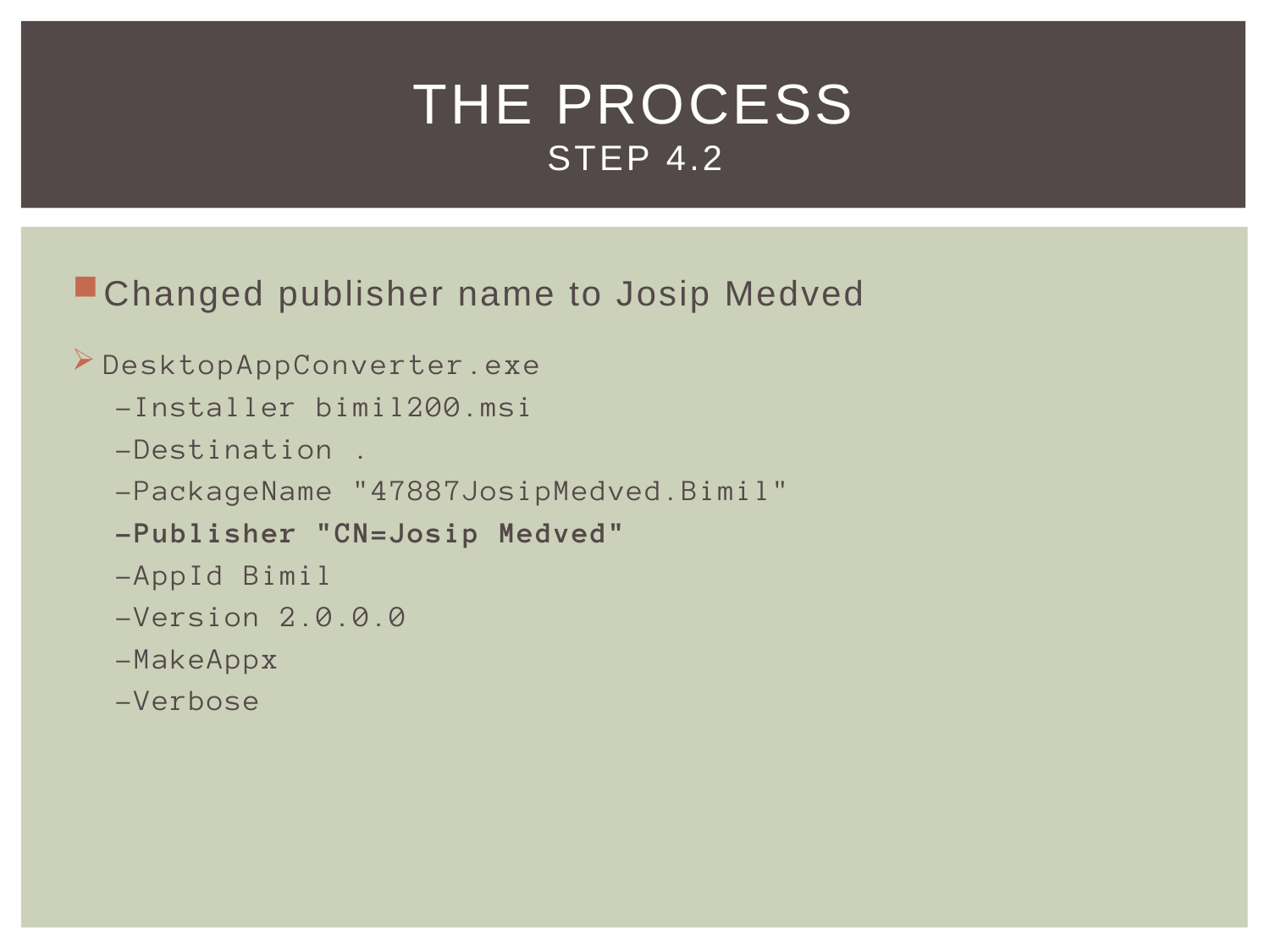

# The Process Step 4.2
Changed publisher name to Josip Medved
DesktopAppConverter.exe
-Installer bimil200.msi
-Destination .
-PackageName "47887JosipMedved.Bimil"
-Publisher "CN=Josip Medved"
-AppId Bimil
-Version 2.0.0.0
-MakeAppx
-Verbose